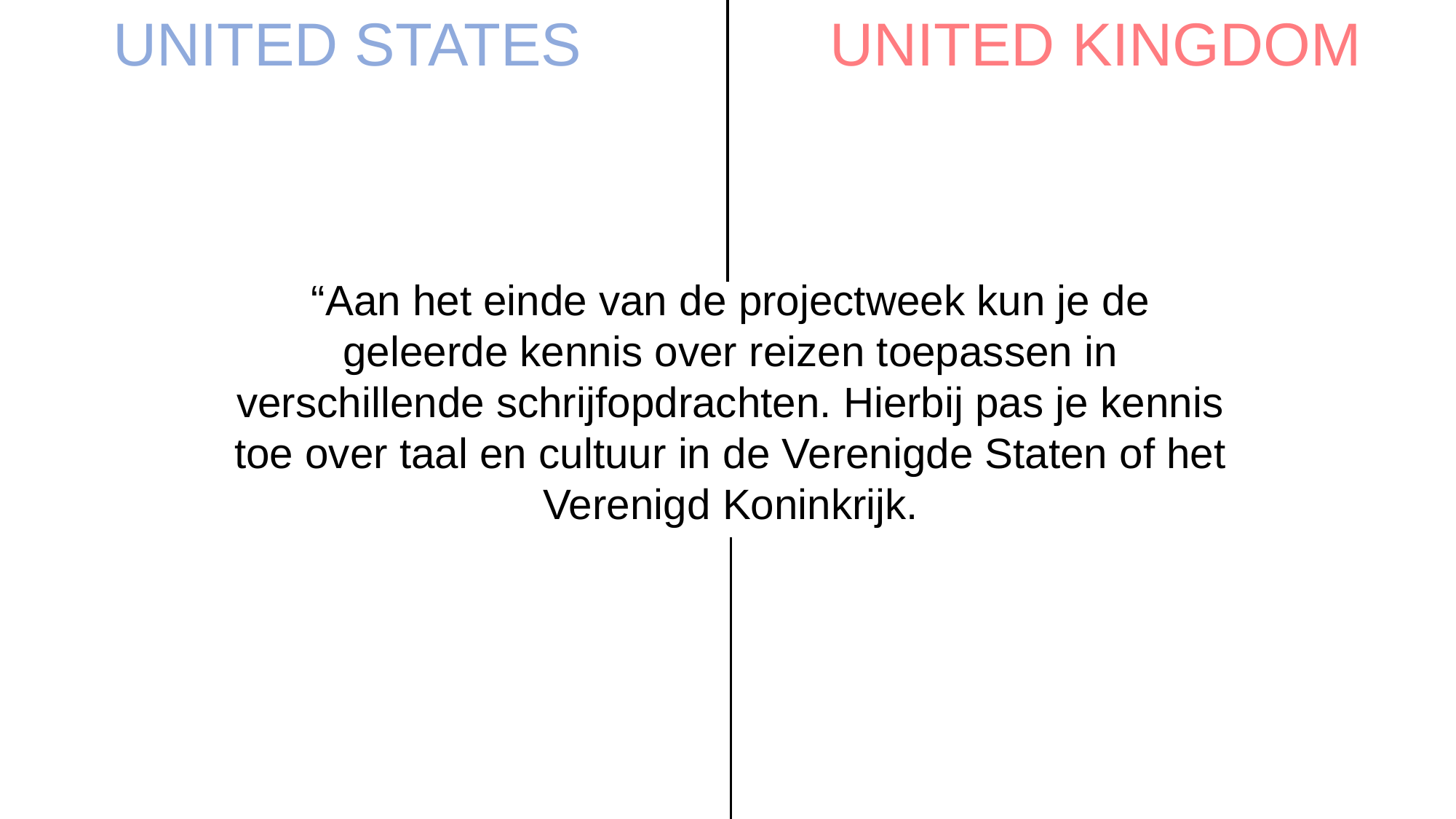

UNITED STATES
UNITED KINGDOM

“Aan het einde van de projectweek kun je de geleerde kennis over reizen toepassen in verschillende schrijfopdrachten. Hierbij pas je kennis toe over taal en cultuur in de Verenigde Staten of het Verenigd Koninkrijk.